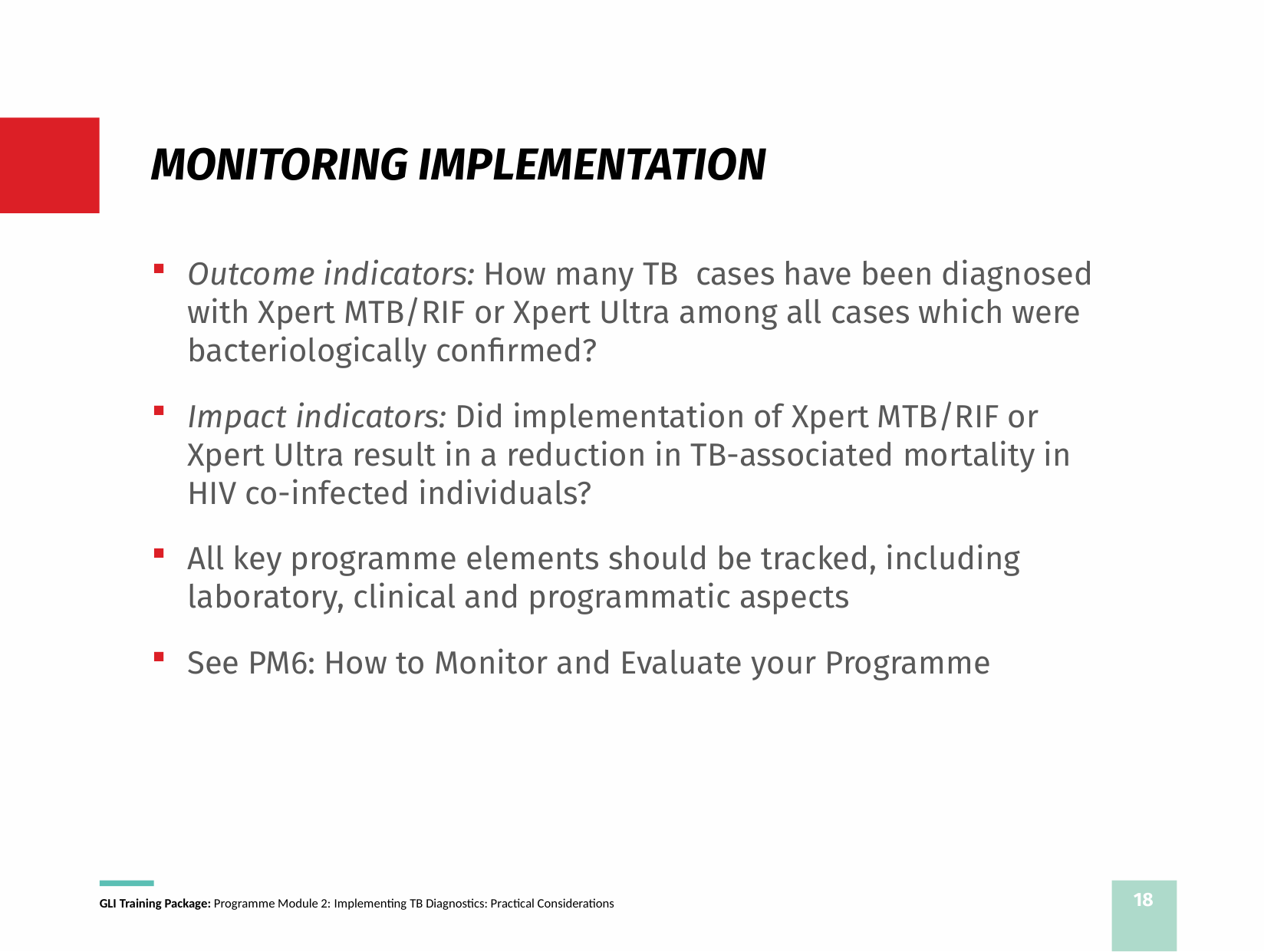

# MONITORING IMPLEMENTATION
Outcome indicators: How many TB  cases have been diagnosed with Xpert MTB/RIF or Xpert Ultra among all cases which were bacteriologically confirmed?
Impact indicators: Did implementation of Xpert MTB/RIF or Xpert Ultra result in a reduction in TB-associated mortality in HIV co-infected individuals?
All key programme elements should be tracked, including laboratory, clinical and programmatic aspects
See PM6: How to Monitor and Evaluate your Programme